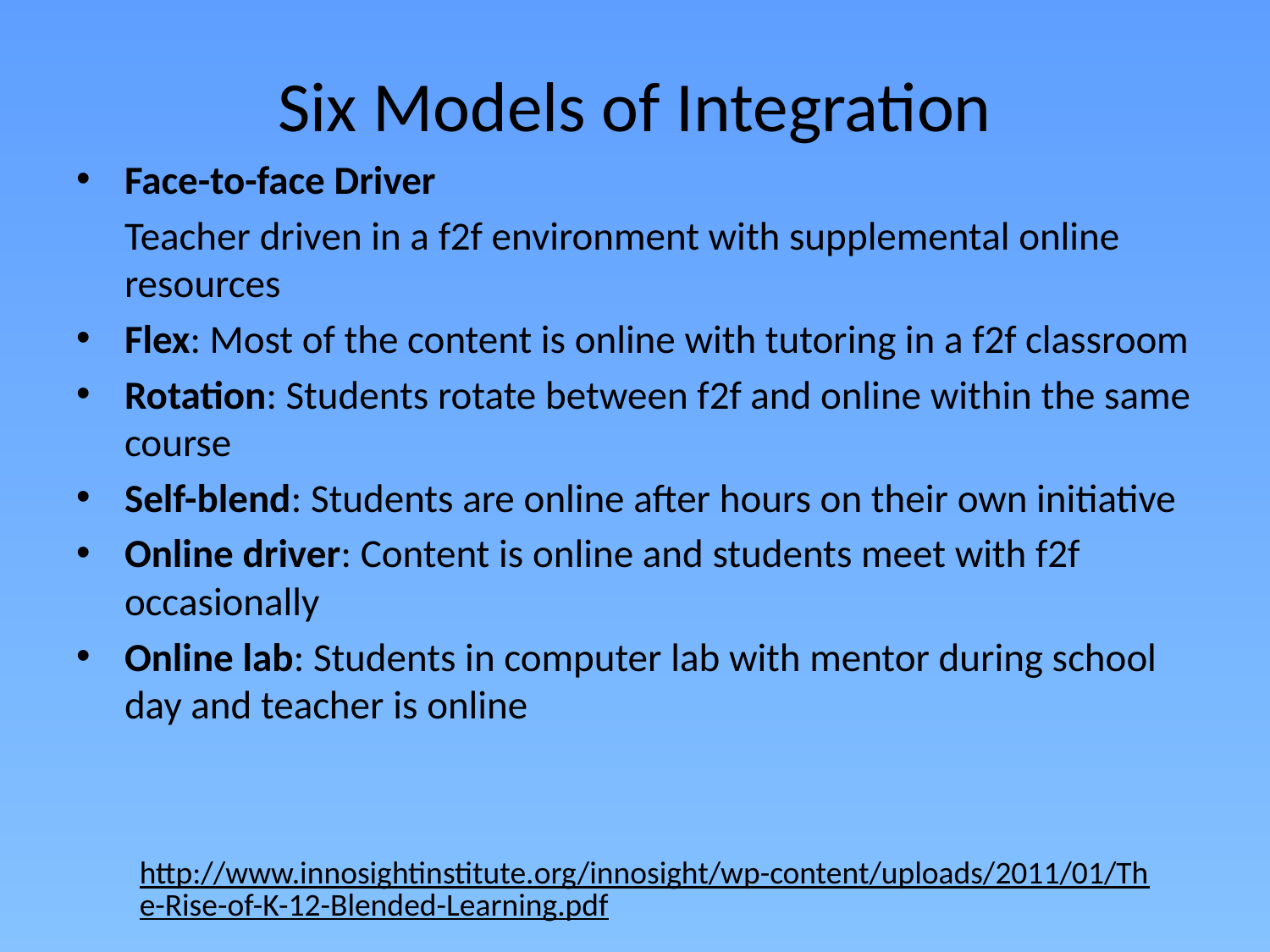

# Six Models of Integration
Face-to-face Driver
	Teacher driven in a f2f environment with supplemental online resources
Flex: Most of the content is online with tutoring in a f2f classroom
Rotation: Students rotate between f2f and online within the same course
Self-blend: Students are online after hours on their own initiative
Online driver: Content is online and students meet with f2f occasionally
Online lab: Students in computer lab with mentor during school day and teacher is online

http://www.innosightinstitute.org/innosight/wp-content/uploads/2011/01/The-Rise-of-K-12-Blended-Learning.pdf